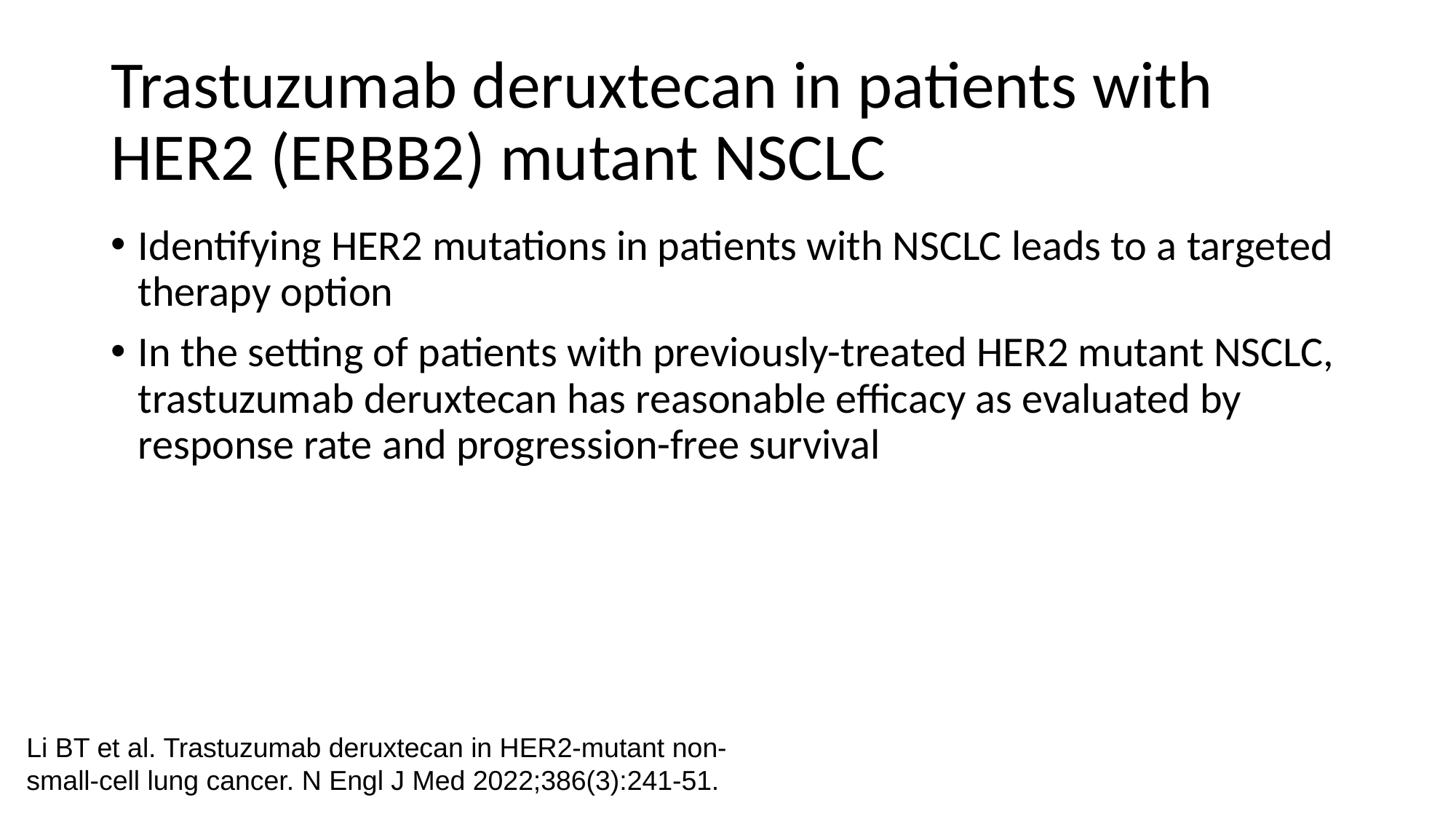

# Trastuzumab deruxtecan in patients with HER2 (ERBB2) mutant NSCLC
Identifying HER2 mutations in patients with NSCLC leads to a targeted therapy option
In the setting of patients with previously-treated HER2 mutant NSCLC, trastuzumab deruxtecan has reasonable efficacy as evaluated by response rate and progression-free survival
Li BT et al. Trastuzumab deruxtecan in HER2-mutant non-small-cell lung cancer. N Engl J Med 2022;386(3):241-51.